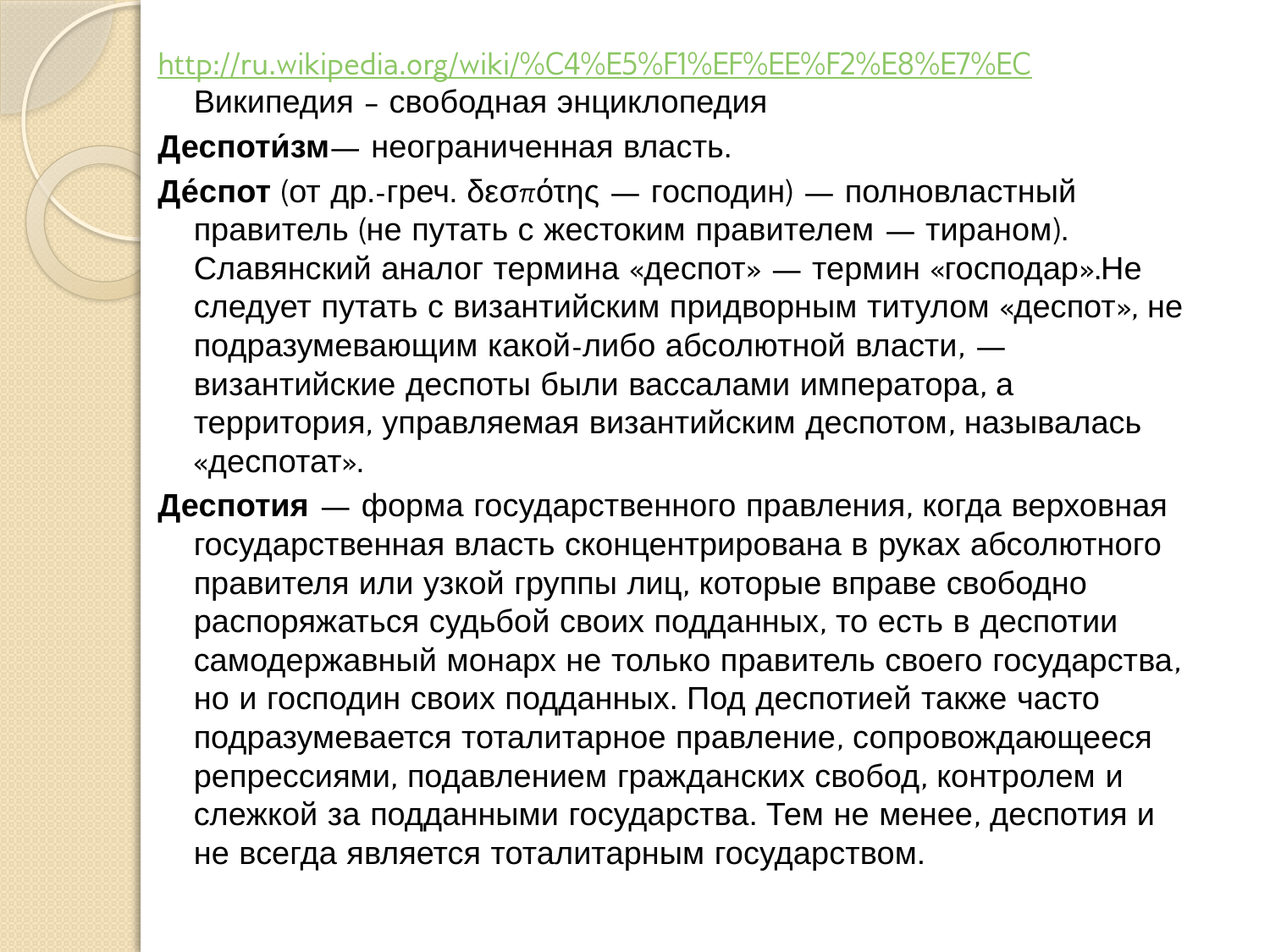

http://ru.wikipedia.org/wiki/%C4%E5%F1%EF%EE%F2%E8%E7%EC  Википедия – свободная энциклопедия
Деспоти́зм— неограниченная власть.
Де́спот (от др.-греч. δεσπότης — господин) — полновластный правитель (не путать с жестоким правителем — тираном). Славянский аналог термина «деспот» — термин «господар».Не следует путать с византийским придворным титулом «деспот», не подразумевающим какой-либо абсолютной власти, — византийские деспоты были вассалами императора, а территория, управляемая византийским деспотом, называлась «деспотат».
Деспотия — форма государственного правления, когда верховная государственная власть сконцентрирована в руках абсолютного правителя или узкой группы лиц, которые вправе свободно распоряжаться судьбой своих подданных, то есть в деспотии самодержавный монарх не только правитель своего государства, но и господин своих подданных. Под деспотией также часто подразумевается тоталитарное правление, сопровождающееся репрессиями, подавлением гражданских свобод, контролем и слежкой за подданными государства. Тем не менее, деспотия и не всегда является тоталитарным государством.